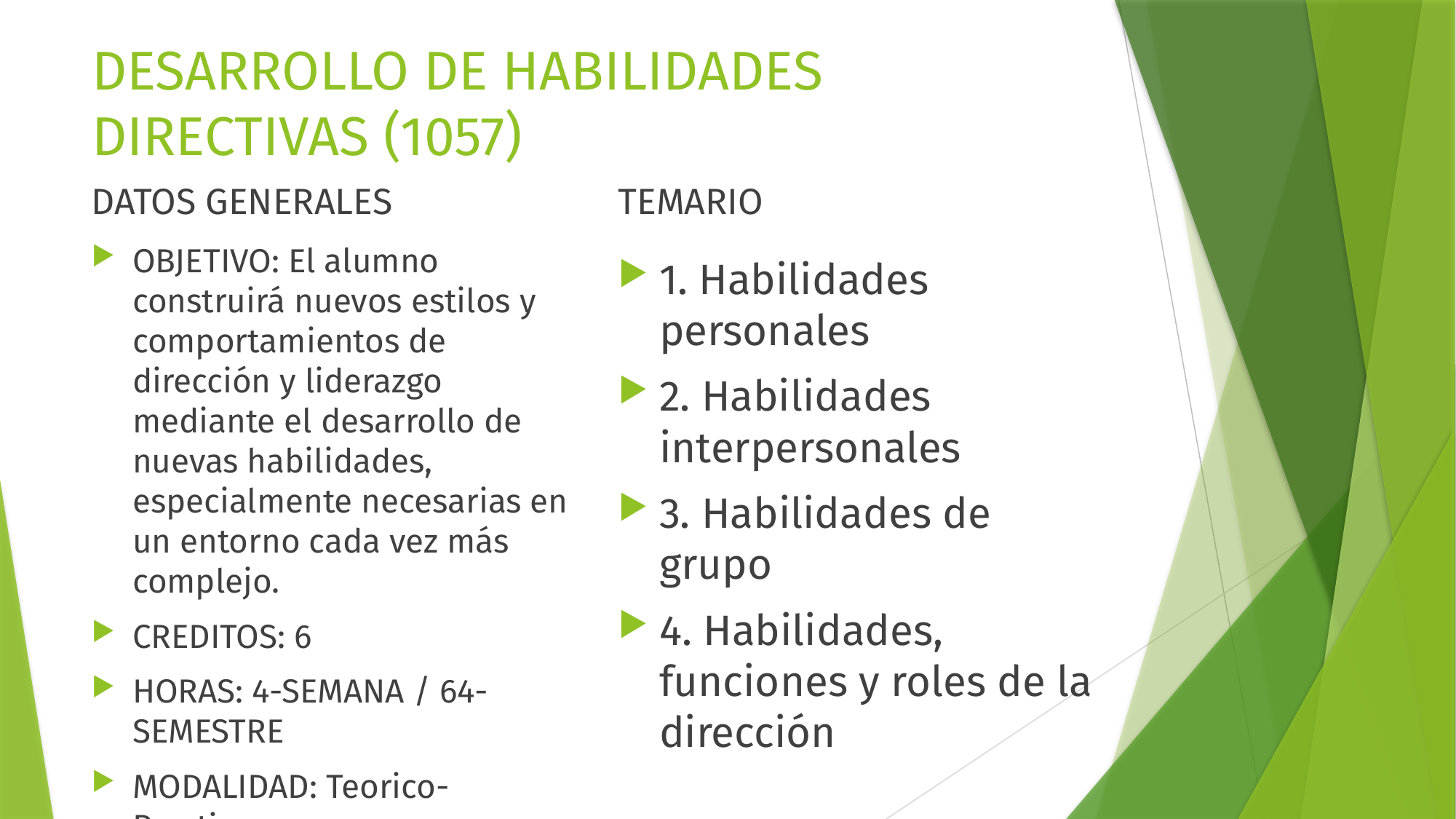

# DESARROLLO DE HABILIDADES DIRECTIVAS (1057)
TEMARIO
DATOS GENERALES
OBJETIVO: El alumno construirá nuevos estilos y comportamientos de dirección y liderazgo mediante el desarrollo de nuevas habilidades, especialmente necesarias en un entorno cada vez más complejo.
CREDITOS: 6
HORAS: 4-SEMANA / 64-SEMESTRE
MODALIDAD: Teorico-Practico
1. Habilidades personales
2. Habilidades interpersonales
3. Habilidades de grupo
4. Habilidades, funciones y roles de la dirección